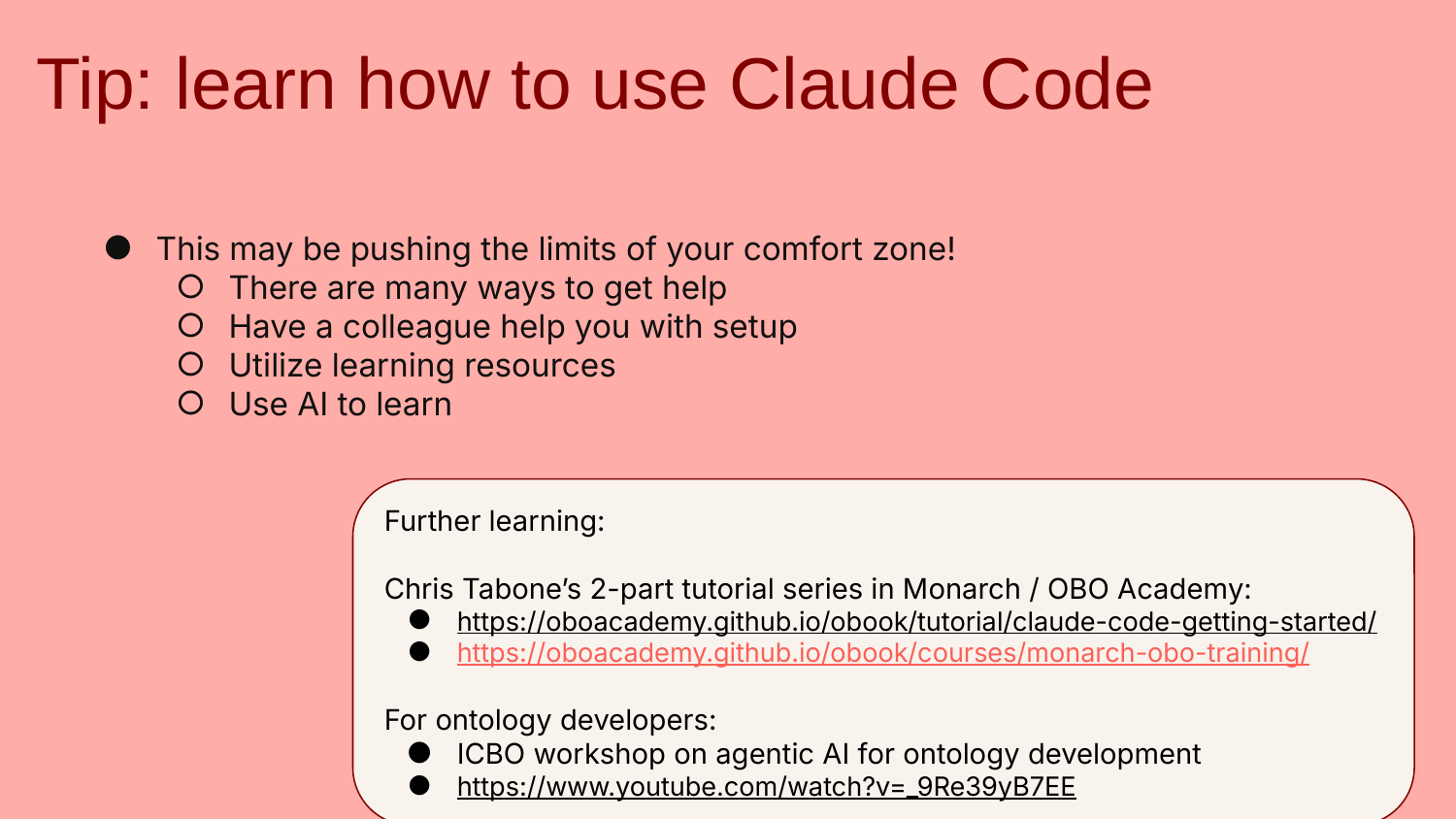

# Tip: learn how to use Claude Code

This may be pushing the limits of your comfort zone!
There are many ways to get help
Have a colleague help you with setup
Utilize learning resources
Use AI to learn

Further learning:

Chris Tabone’s 2-part tutorial series in Monarch / OBO Academy:
https://oboacademy.github.io/obook/tutorial/claude-code-getting-started/
https://oboacademy.github.io/obook/courses/monarch-obo-training/

For ontology developers:
ICBO workshop on agentic AI for ontology development
https://www.youtube.com/watch?v=_9Re39yB7EE